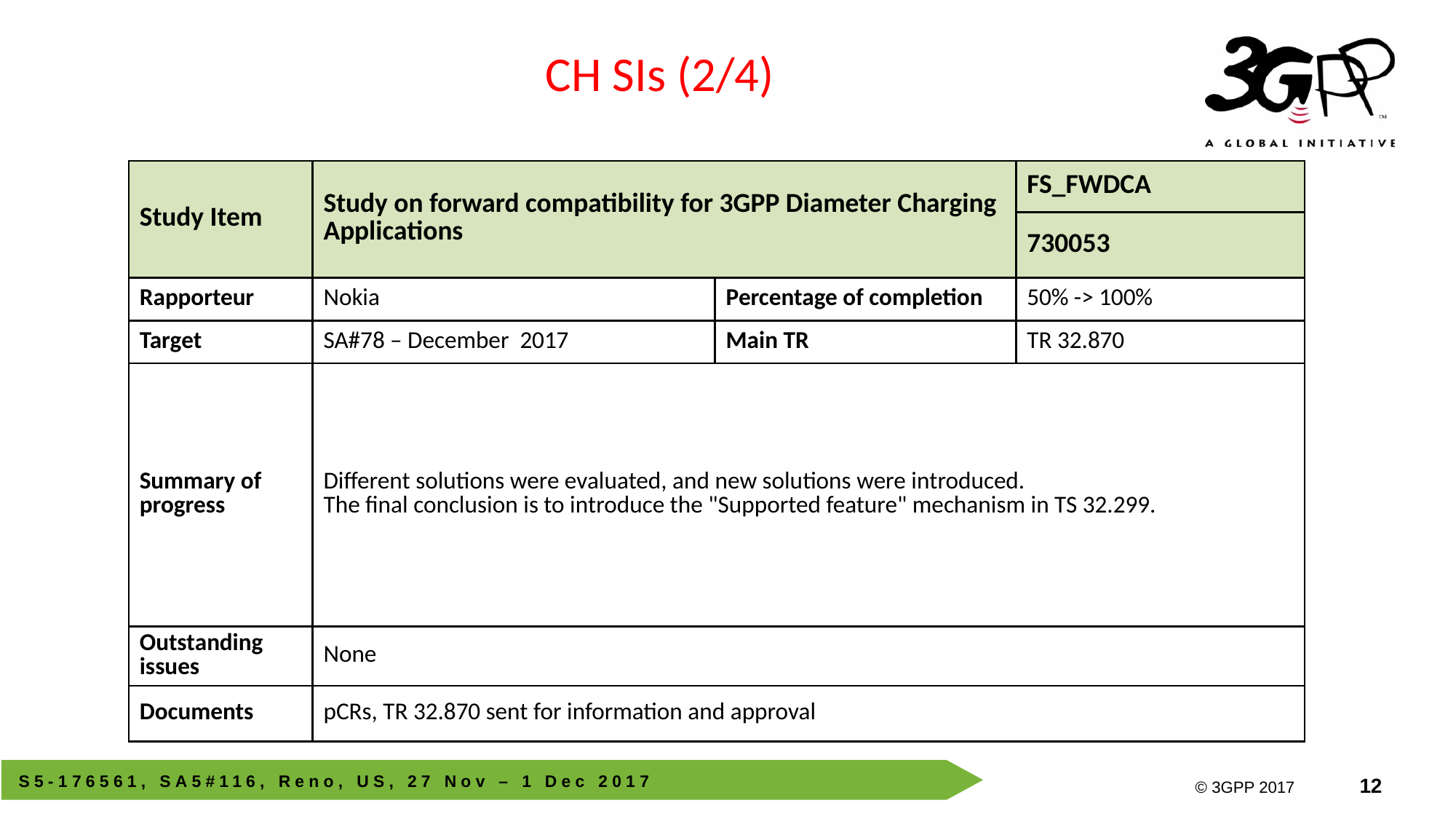

CH SIs (2/4)
| Study Item | Study on forward compatibility for 3GPP Diameter Charging Applications |  | FS\_FWDCA |
| --- | --- | --- | --- |
|  |  |  | 730053 |
| Rapporteur | Nokia | Percentage of completion | 50% -> 100% |
| Target | SA#78 – December 2017 | Main TR | TR 32.870 |
| Summary of progress | Different solutions were evaluated, and new solutions were introduced. The final conclusion is to introduce the "Supported feature" mechanism in TS 32.299. |  |  |
| Outstanding issues | None |  |  |
| Documents | pCRs, TR 32.870 sent for information and approval |  |  |